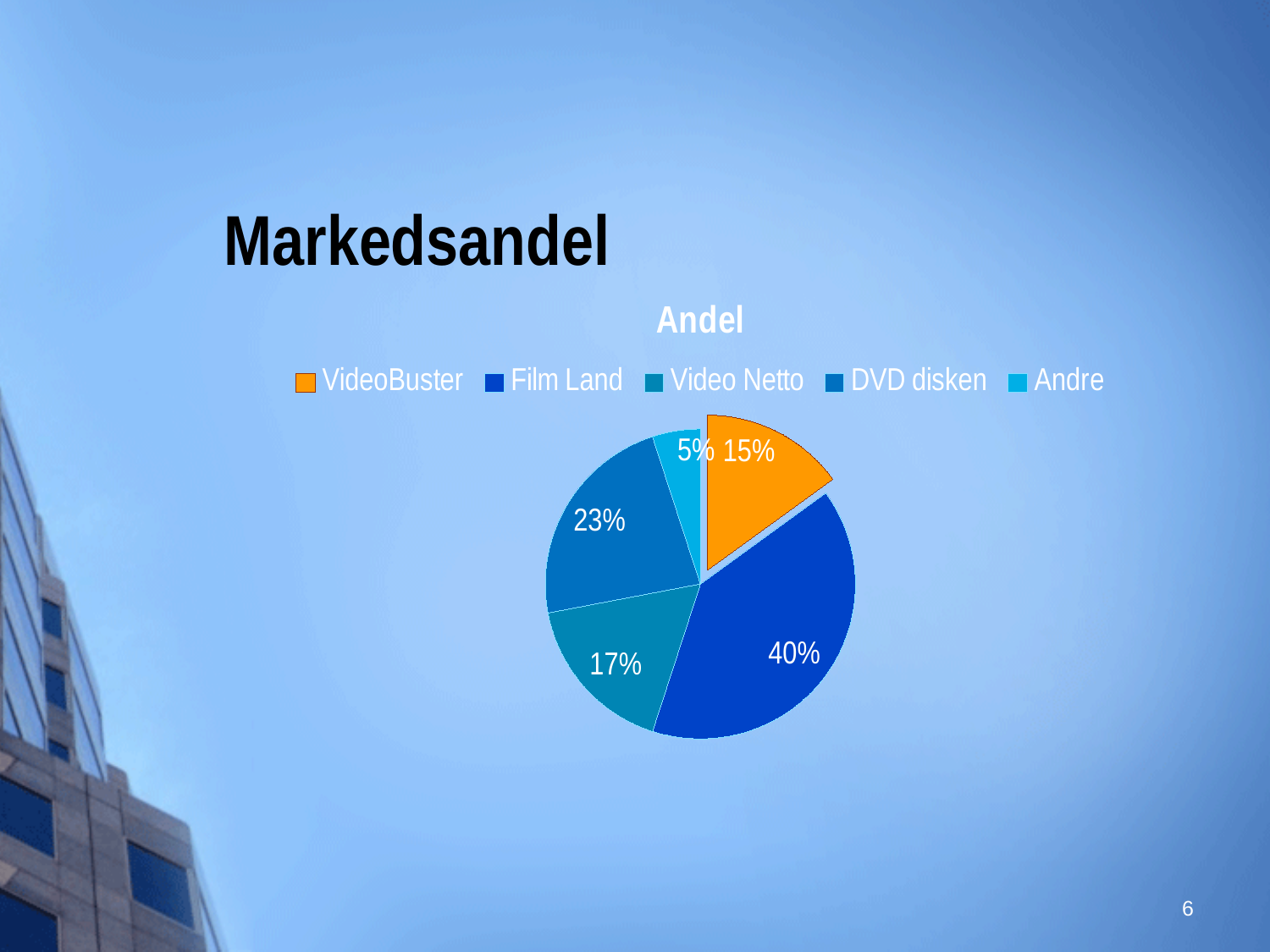

# Markedsandel

### Chart:

| Category | Andel |
|---|---|
| VideoBuster | 0.15000000000000008 |
| Film Land | 0.4 |
| Video Netto | 0.17 |
| DVD disken | 0.23 |
| Andre | 0.05000000000000003 |
6